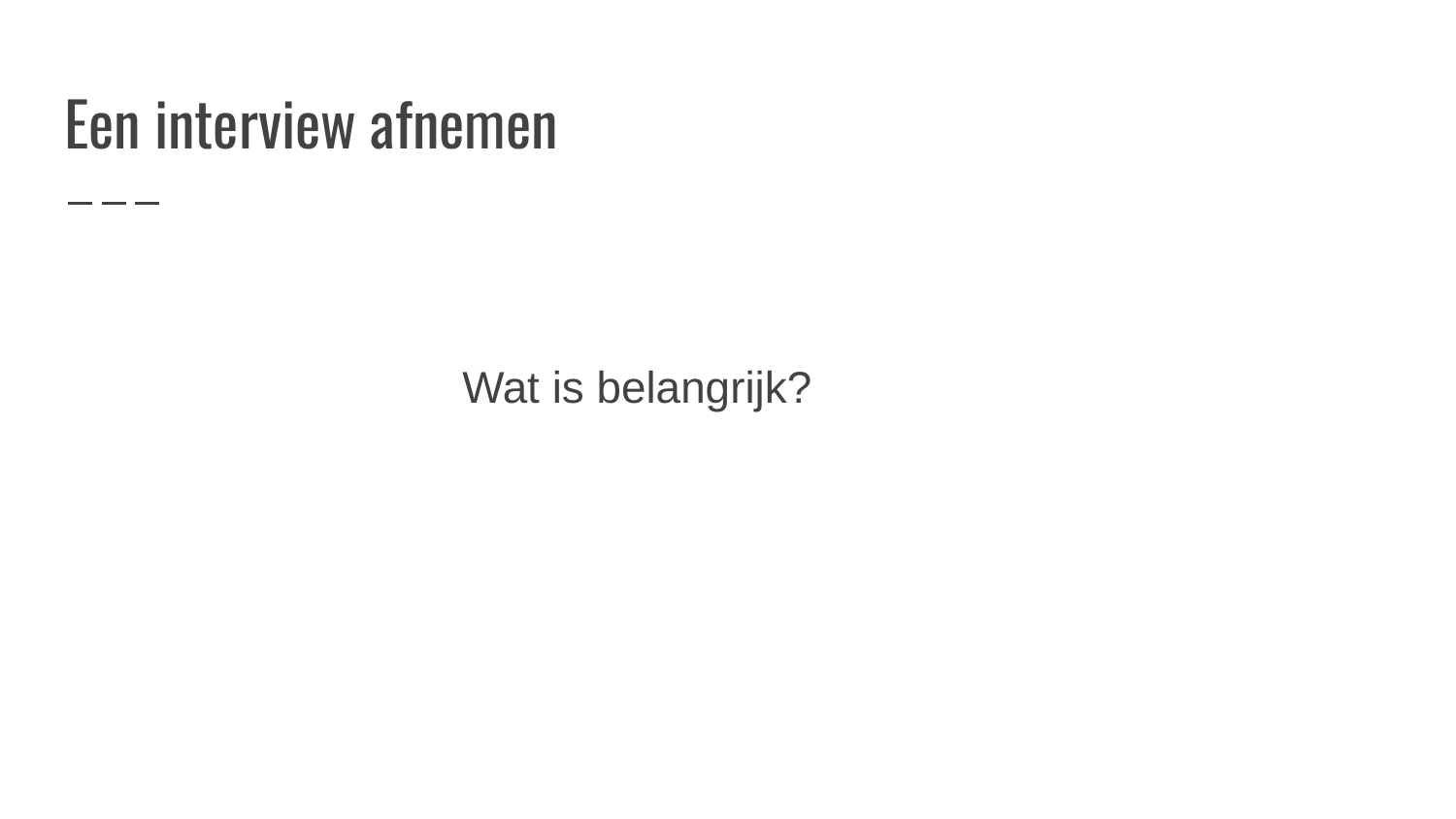

# Een interview afnemen
Wat is belangrijk?